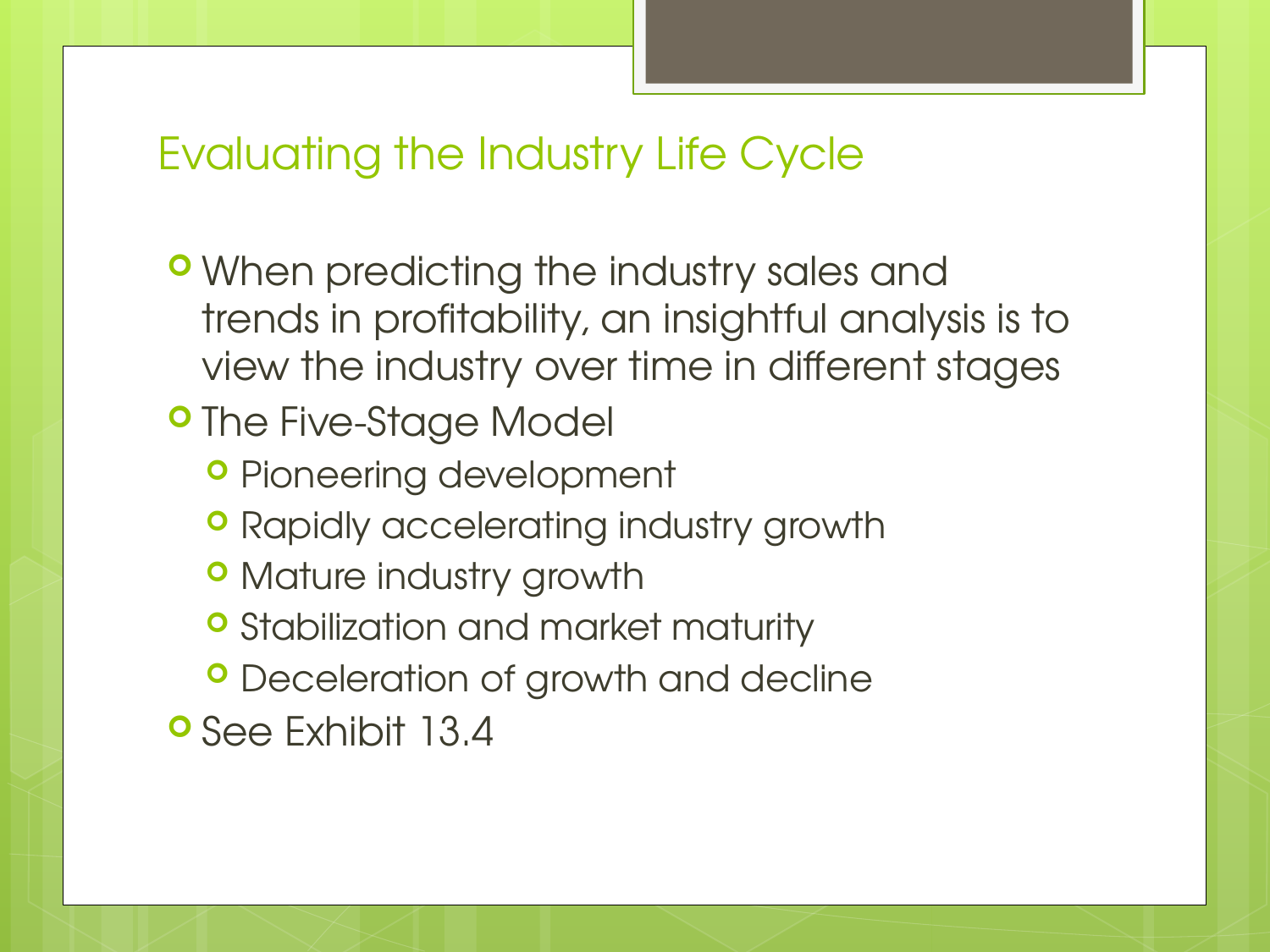

# Evaluating the Industry Life Cycle
When predicting the industry sales and trends in profitability, an insightful analysis is to view the industry over time in different stages
The Five-Stage Model
Pioneering development
Rapidly accelerating industry growth
Mature industry growth
Stabilization and market maturity
Deceleration of growth and decline
See Exhibit 13.4